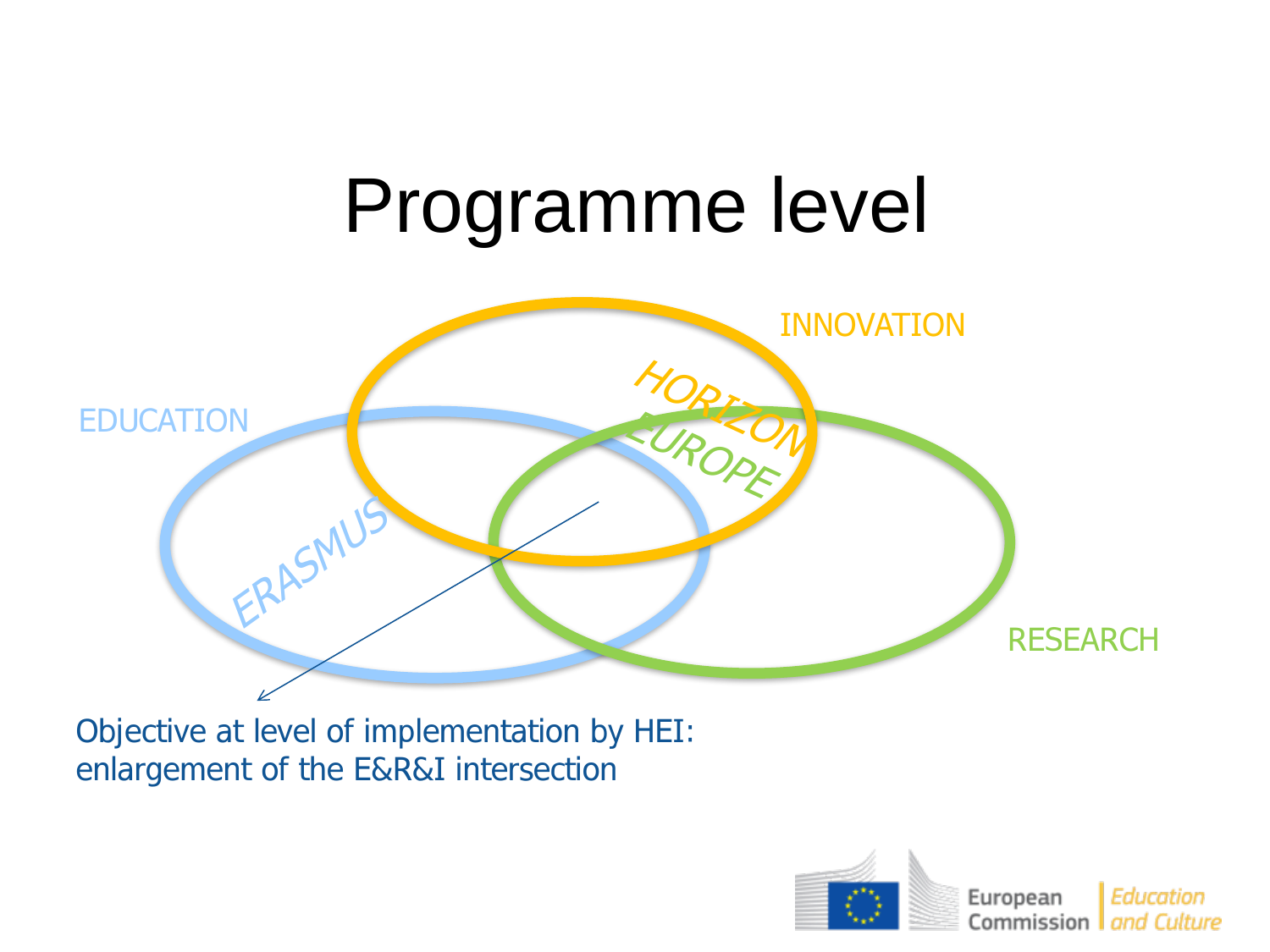

# Programme level
INNOVATION

HORIZON EUROPE
EDUCATION

ERASMUS
RESEARCH
Objective at level of implementation by HEI: enlargement of the E&R&I intersection